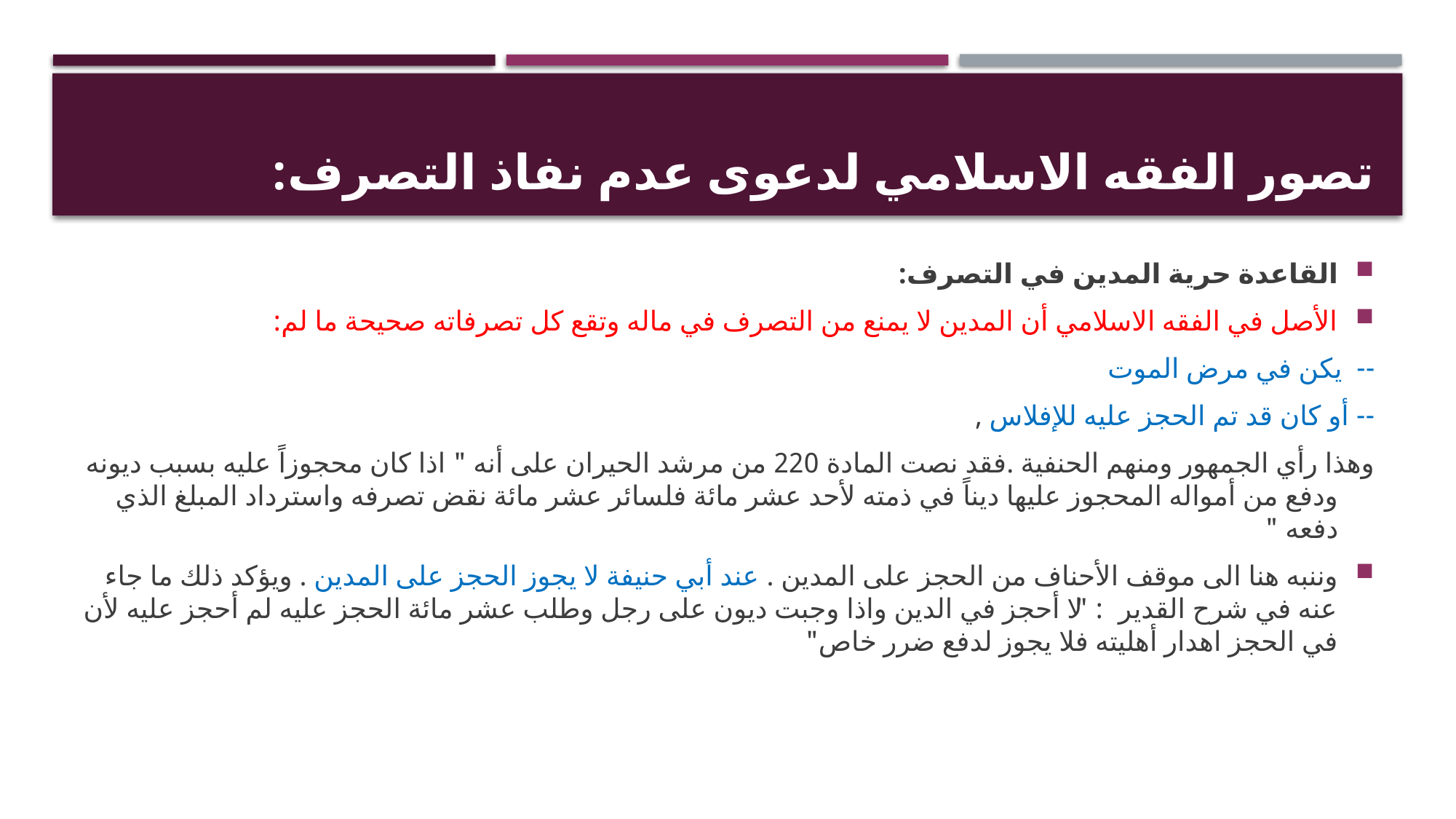

# تصور الفقه الاسلامي لدعوى عدم نفاذ التصرف:
القاعدة حرية المدين في التصرف:
الأصل في الفقه الاسلامي أن المدين لا يمنع من التصرف في ماله وتقع كل تصرفاته صحيحة ما لم:
--  يكن في مرض الموت
-- أو كان قد تم الحجز عليه للإفلاس ,
وهذا رأي الجمهور ومنهم الحنفية .فقد نصت المادة 220 من مرشد الحيران على أنه " اذا كان محجوزاً عليه بسبب ديونه ودفع من أمواله المحجوز عليها ديناً في ذمته لأحد عشر مائة فلسائر عشر مائة نقض تصرفه واسترداد المبلغ الذي دفعه "
وننبه هنا الى موقف الأحناف من الحجز على المدين . عند أبي حنيفة لا يجوز الحجز على المدين . ويؤكد ذلك ما جاء عنه في شرح القدير: " لا أحجز في الدين واذا وجبت ديون على رجل وطلب عشر مائة الحجز عليه لم أحجز عليه لأن في الحجز اهدار أهليته فلا يجوز لدفع ضرر خاص"